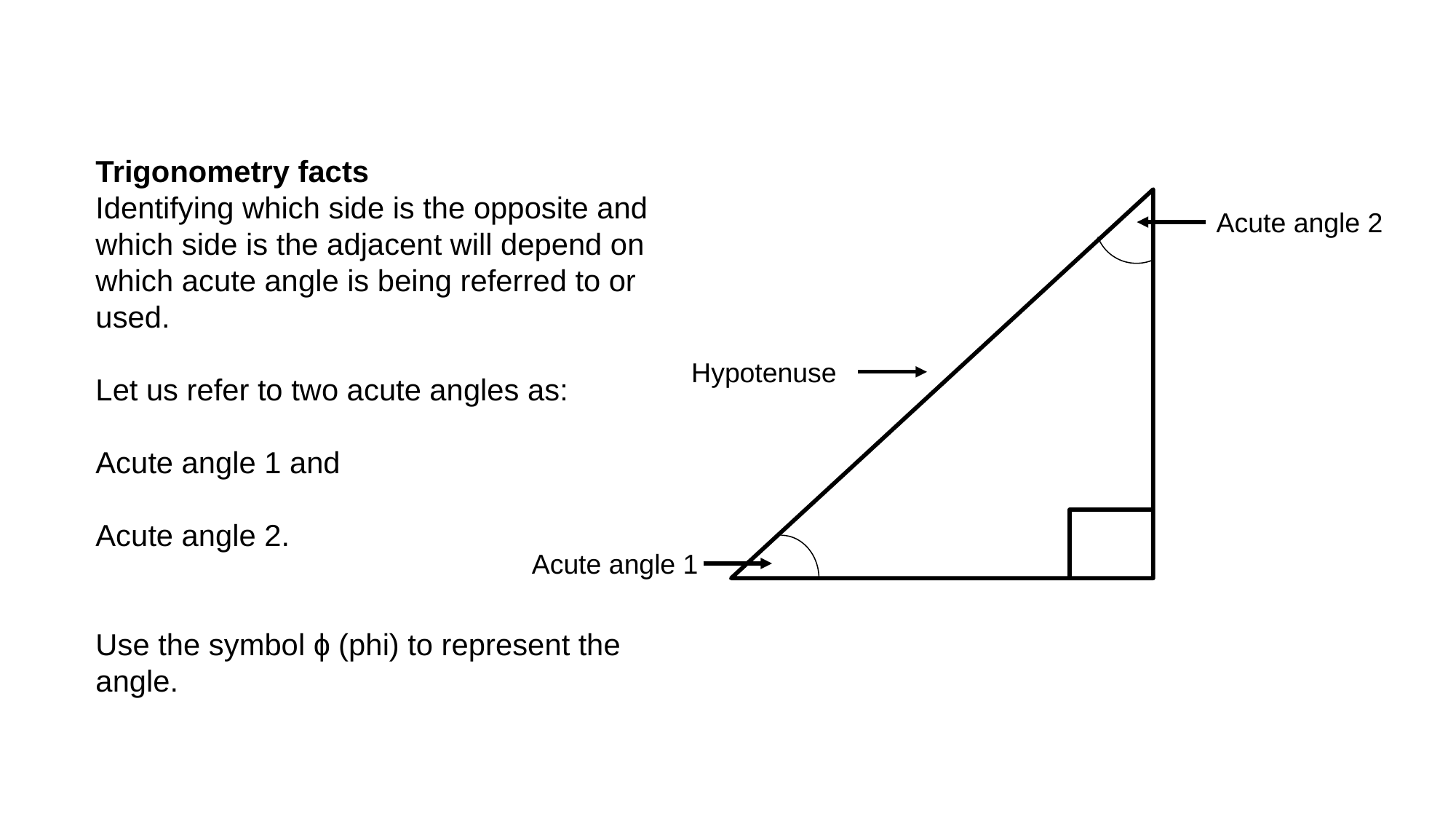

Trigonometry facts
Identifying which side is the opposite and which side is the adjacent will depend on which acute angle is being referred to or used.

Let us refer to two acute angles as:

Acute angle 1 and

Acute angle 2.

Use the symbol ɸ (phi) to represent the angle.

Acute angle 2
Hypotenuse

Acute angle 1